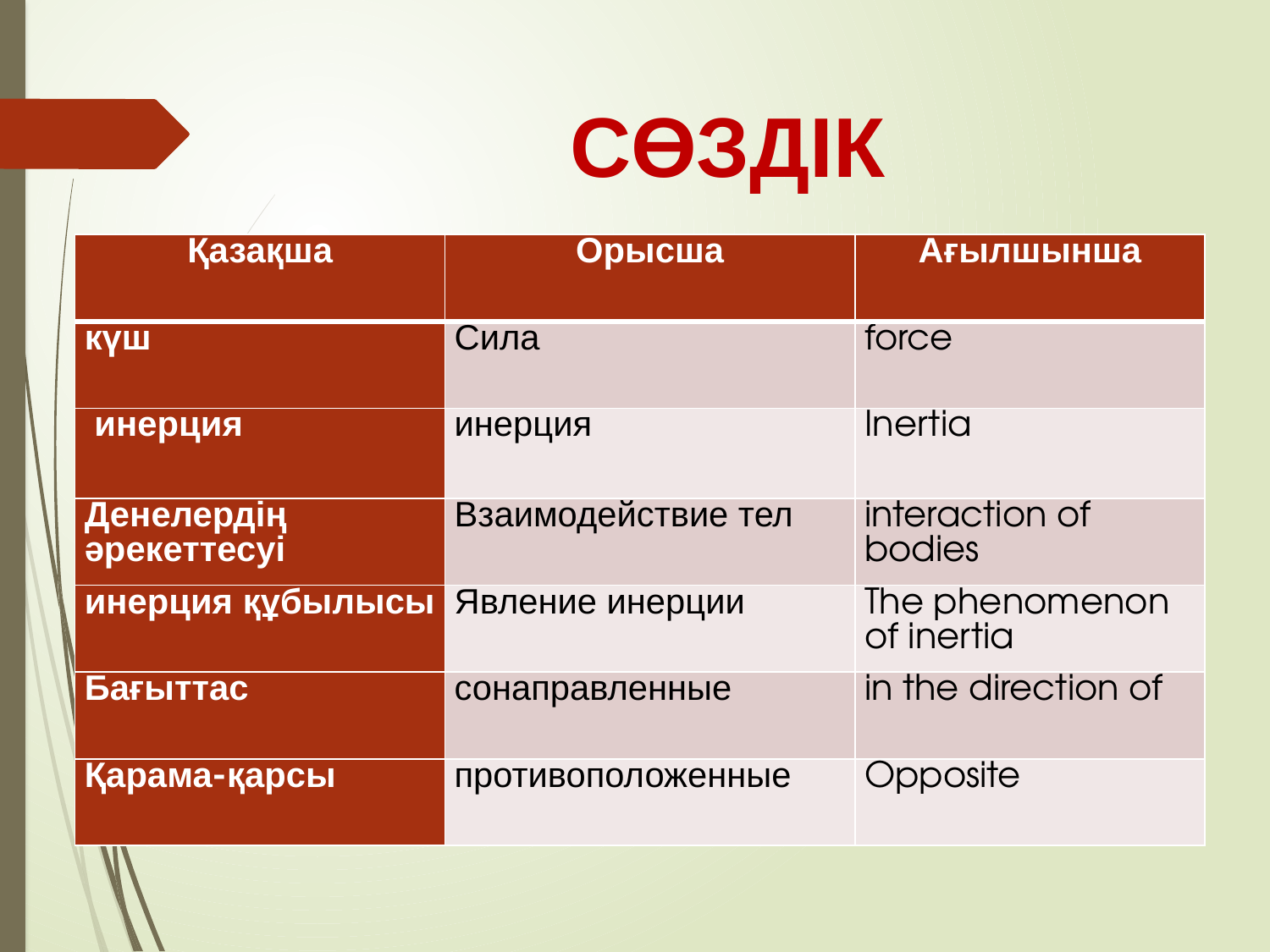

# СӨЗДІК
| Қазақша | Орысша | Ағылшынша |
| --- | --- | --- |
| күш | Сила | force |
| инерция | инерция | Inertia |
| Денелердің әрекеттесуі | Взаимодействие тел | interaction of bodies |
| инерция құбылысы | Явление инерции | The phenomenon of inertia |
| Бағыттас | сонаправленные | in the direction of |
| Қарама-қарсы | противоположенные | Opposite |